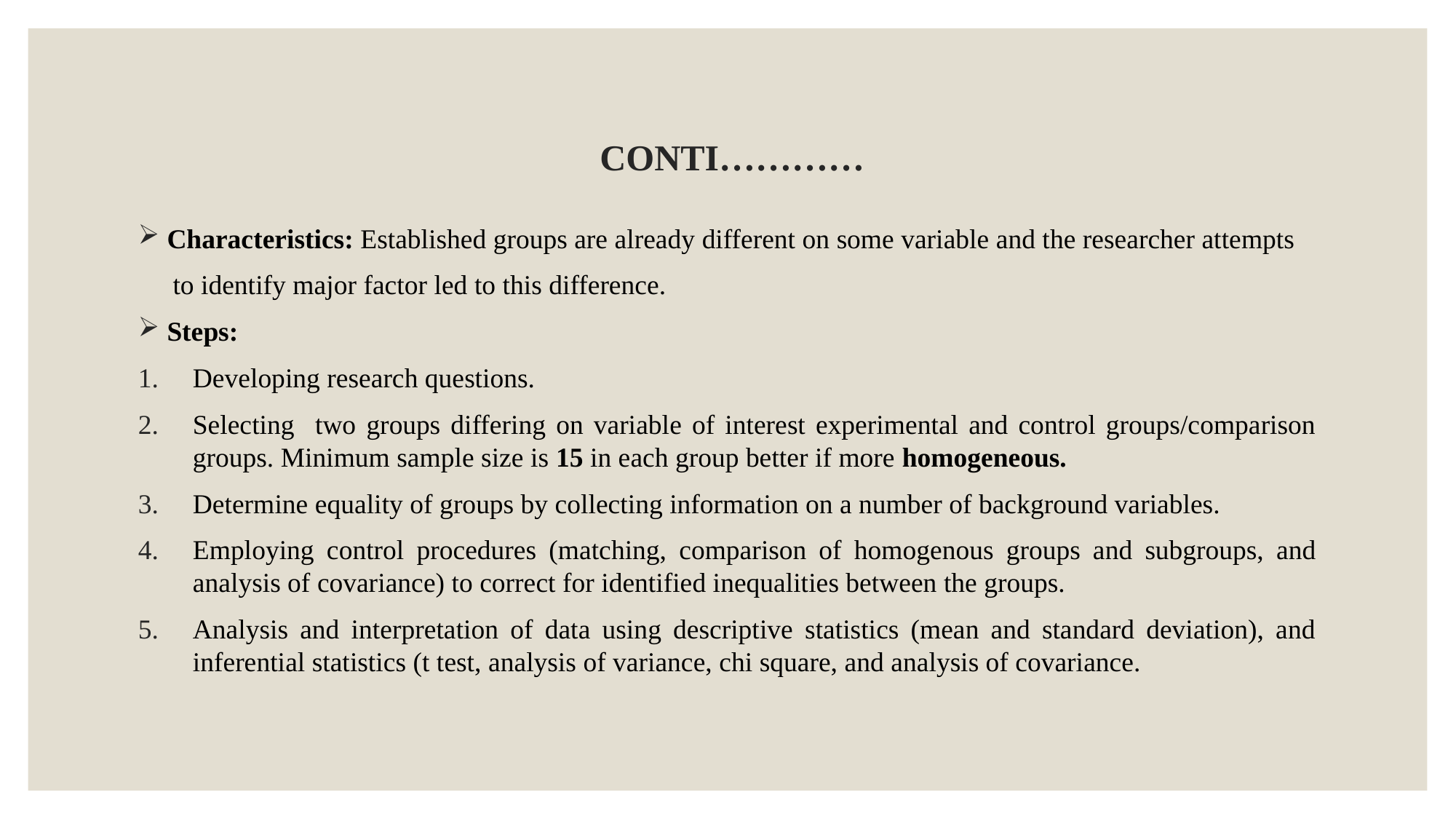

# CONTI…………
 Characteristics: Established groups are already different on some variable and the researcher attempts
     to identify major factor led to this difference.
 Steps:
Developing research questions.
Selecting  two groups differing on variable of interest experimental and control groups/comparison groups. Minimum sample size is 15 in each group better if more homogeneous.
Determine equality of groups by collecting information on a number of background variables.
Employing control procedures (matching, comparison of homogenous groups and subgroups, and analysis of covariance) to correct for identified inequalities between the groups.
Analysis and interpretation of data using descriptive statistics (mean and standard deviation), and inferential statistics (t test, analysis of variance, chi square, and analysis of covariance.